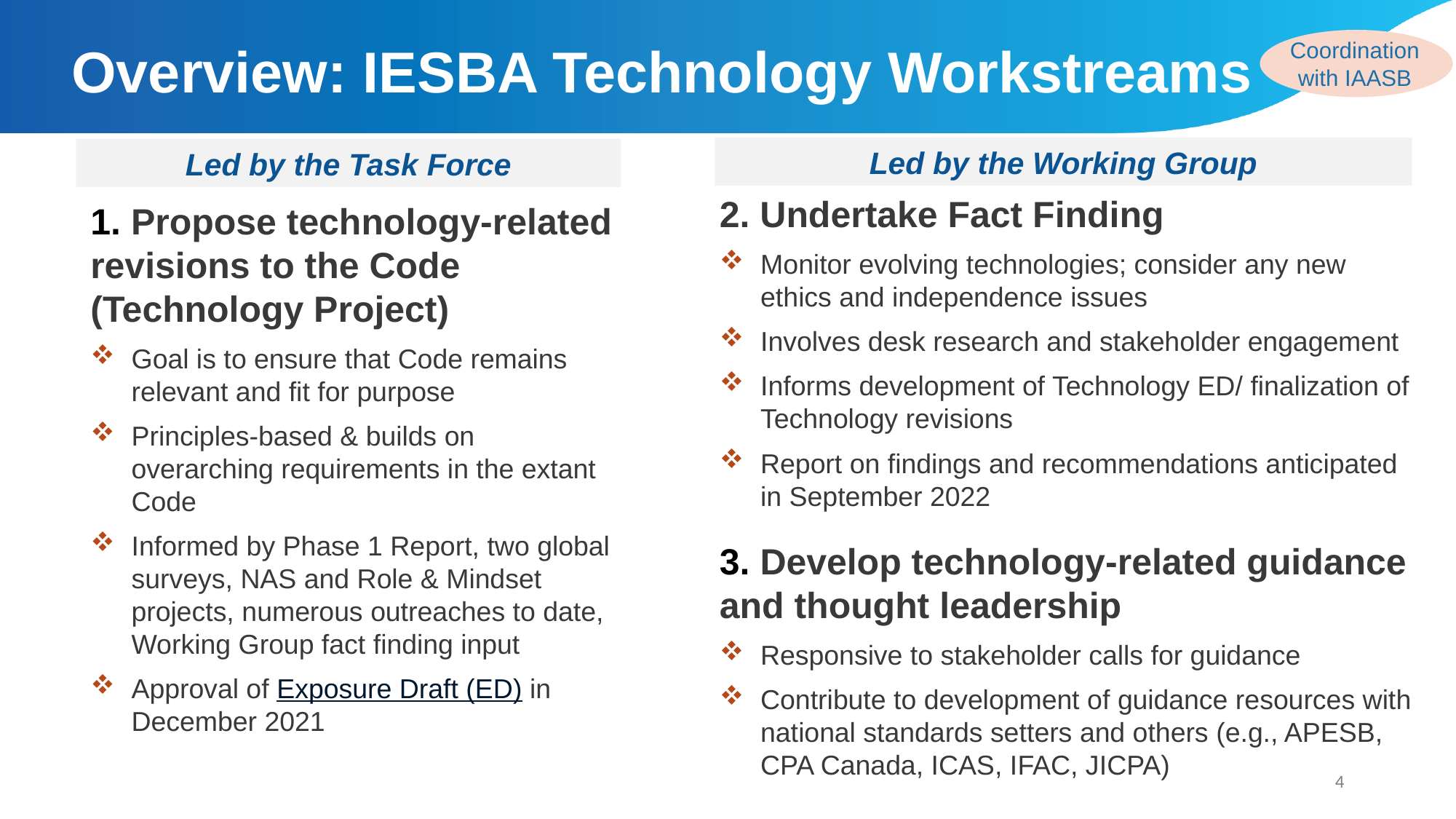

# Overview: IESBA Technology Workstreams
Coordination with IAASB

Led by the Working Group
Led by the Task Force
2. Undertake Fact Finding
Monitor evolving technologies; consider any new ethics and independence issues
Involves desk research and stakeholder engagement
Informs development of Technology ED/ finalization of Technology revisions
Report on findings and recommendations anticipated in September 2022
3. Develop technology-related guidance and thought leadership
Responsive to stakeholder calls for guidance
Contribute to development of guidance resources with national standards setters and others (e.g., APESB, CPA Canada, ICAS, IFAC, JICPA)
1. Propose technology-related revisions to the Code (Technology Project)
Goal is to ensure that Code remains relevant and fit for purpose
Principles-based & builds on overarching requirements in the extant Code
Informed by Phase 1 Report, two global surveys, NAS and Role & Mindset projects, numerous outreaches to date, Working Group fact finding input
Approval of Exposure Draft (ED) in December 2021

4